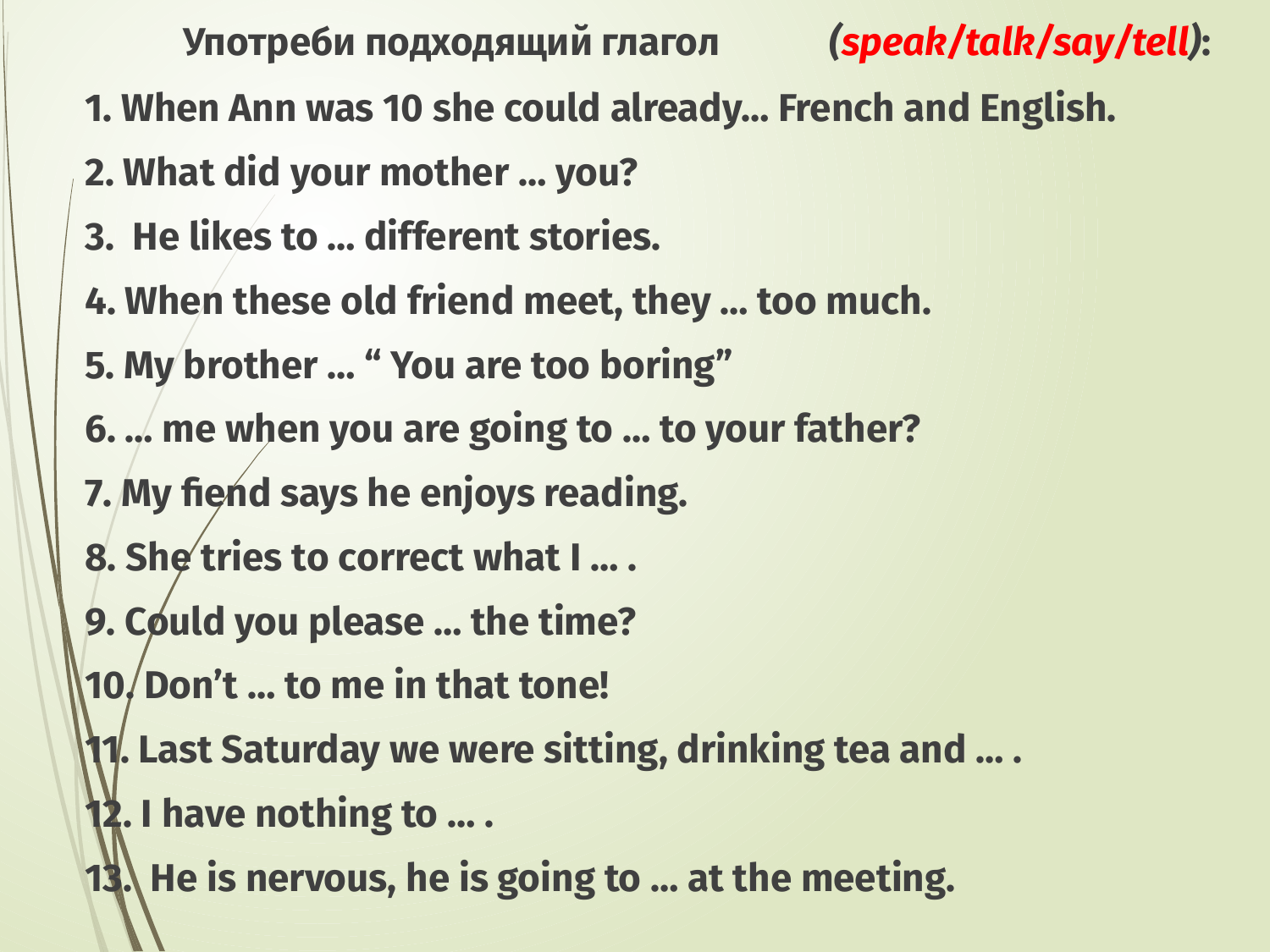

Употреби подходящий глагол            (speak/talk/say/tell):
   1. When Ann was 10 she could already… French and English.
   2. What did your mother … you?
   3.  He likes to … different stories.
   4. When these old friend meet, they … too much.
   5. My brother … “ You are too boring”
   6. … me when you are going to … to your father?
   7. My fiend says he enjoys reading.
   8. She tries tо cоrrect what I … .
   9. Could you please … the time?
   10. Don’t … to me in that tone!
   11. Last Saturday we were sitting, drinking tea and … .
   12. I have nothing to … .
   13.  He is nervous, he is going to … at the meeting.